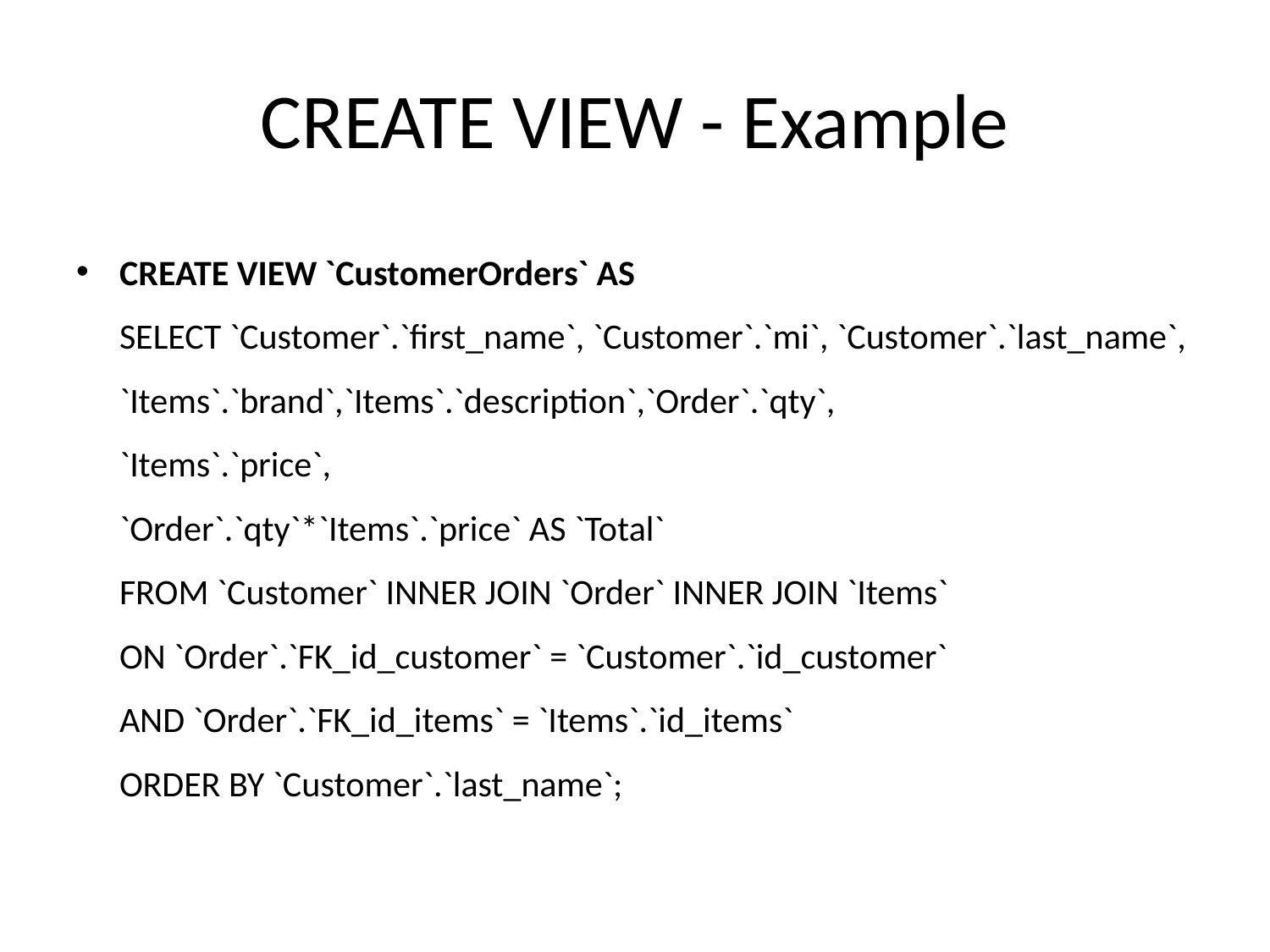

# CREATE VIEW - Example
CREATE VIEW `CustomerOrders` AS
SELECT `Customer`.`first_name`, `Customer`.`mi`, `Customer`.`last_name`,
`Items`.`brand`,`Items`.`description`,`Order`.`qty`,
`Items`.`price`,
`Order`.`qty`*`Items`.`price` AS `Total`
FROM `Customer` INNER JOIN `Order` INNER JOIN `Items`
ON `Order`.`FK_id_customer` = `Customer`.`id_customer`
AND `Order`.`FK_id_items` = `Items`.`id_items`
ORDER BY `Customer`.`last_name`;